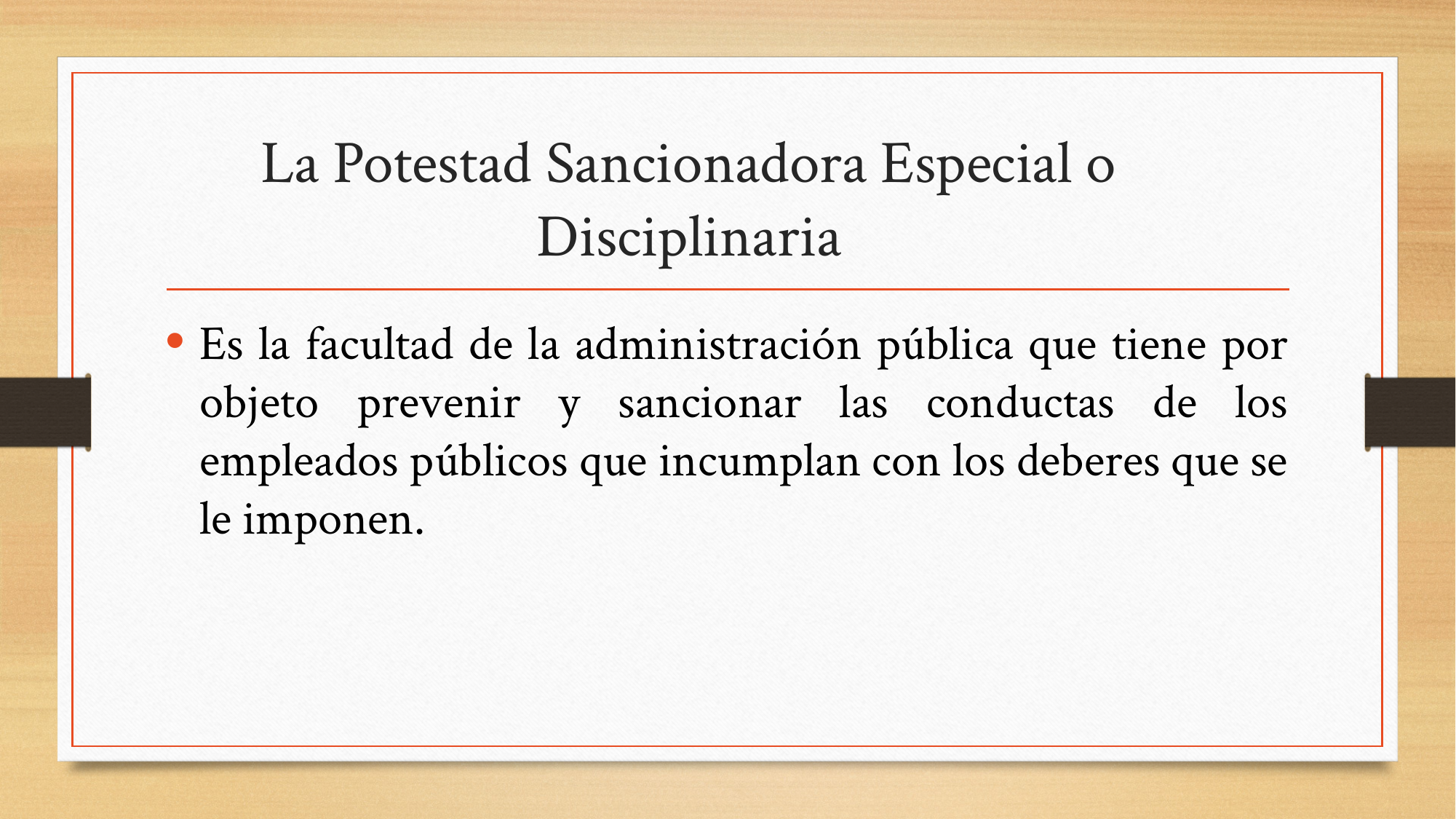

# La Potestad Sancionadora Especial o Disciplinaria
Es la facultad de la administración pública que tiene por objeto prevenir y sancionar las conductas de los empleados públicos que incumplan con los deberes que se le imponen.